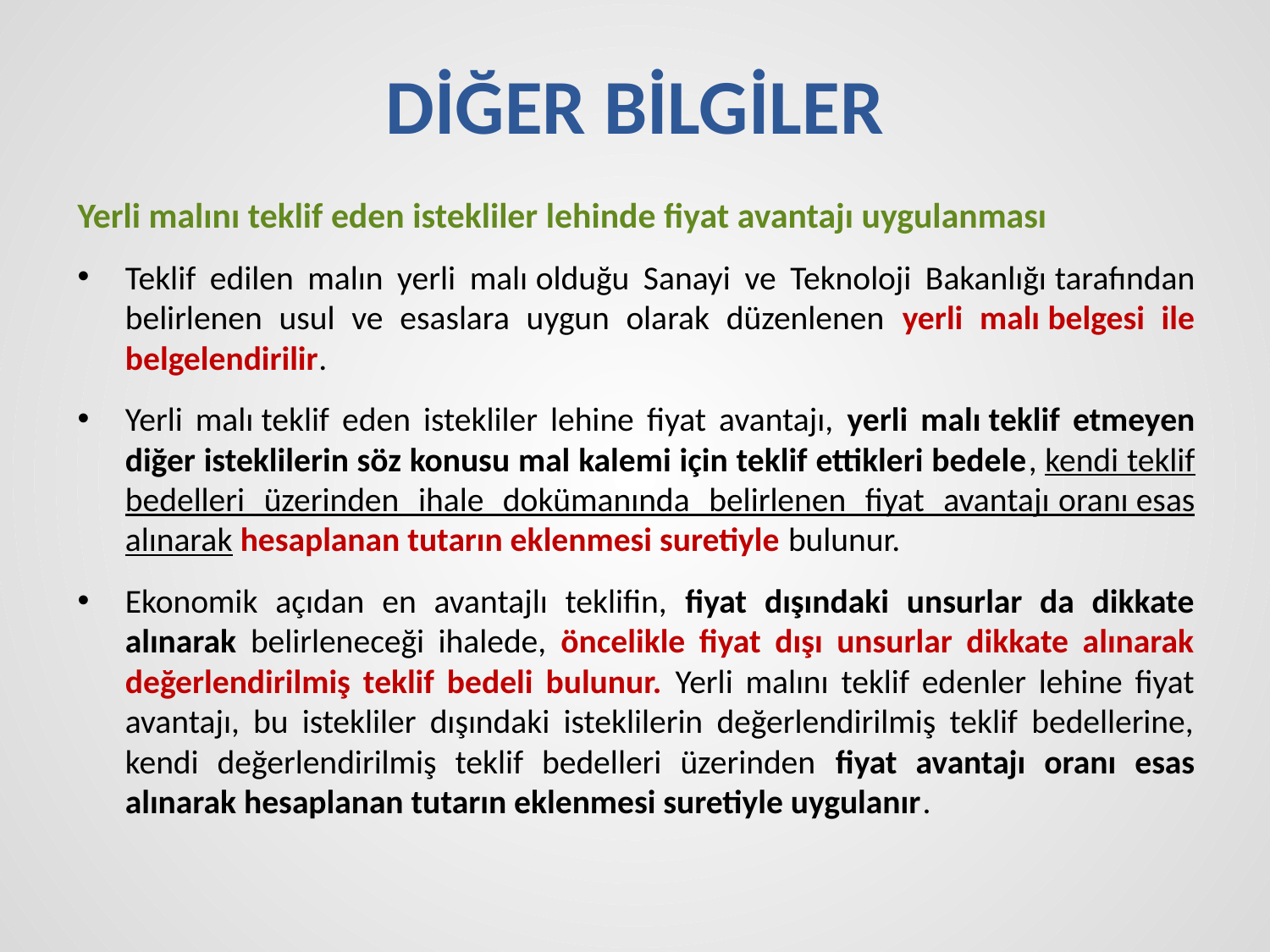

# DİĞER BİLGİLER
Yerli malını teklif eden istekliler lehinde fiyat avantajı uygulanması
Teklif edilen malın yerli malı olduğu Sanayi ve Teknoloji Bakanlığı tarafından belirlenen usul ve esaslara uygun olarak düzenlenen yerli malı belgesi ile belgelendirilir.
Yerli malı teklif eden istekliler lehine fiyat avantajı, yerli malı teklif etmeyen diğer isteklilerin söz konusu mal kalemi için teklif ettikleri bedele, kendi teklif bedelleri üzerinden ihale dokümanında belirlenen fiyat avantajı oranı esas alınarak hesaplanan tutarın eklenmesi suretiyle bulunur.
Ekonomik açıdan en avantajlı teklifin, fiyat dışındaki unsurlar da dikkate alınarak belirleneceği ihalede, öncelikle fiyat dışı unsurlar dikkate alınarak değerlendirilmiş teklif bedeli bulunur. Yerli malını teklif edenler lehine fiyat avantajı, bu istekliler dışındaki isteklilerin değerlendirilmiş teklif bedellerine, kendi değerlendirilmiş teklif bedelleri üzerinden fiyat avantajı oranı esas alınarak hesaplanan tutarın eklenmesi suretiyle uygulanır.